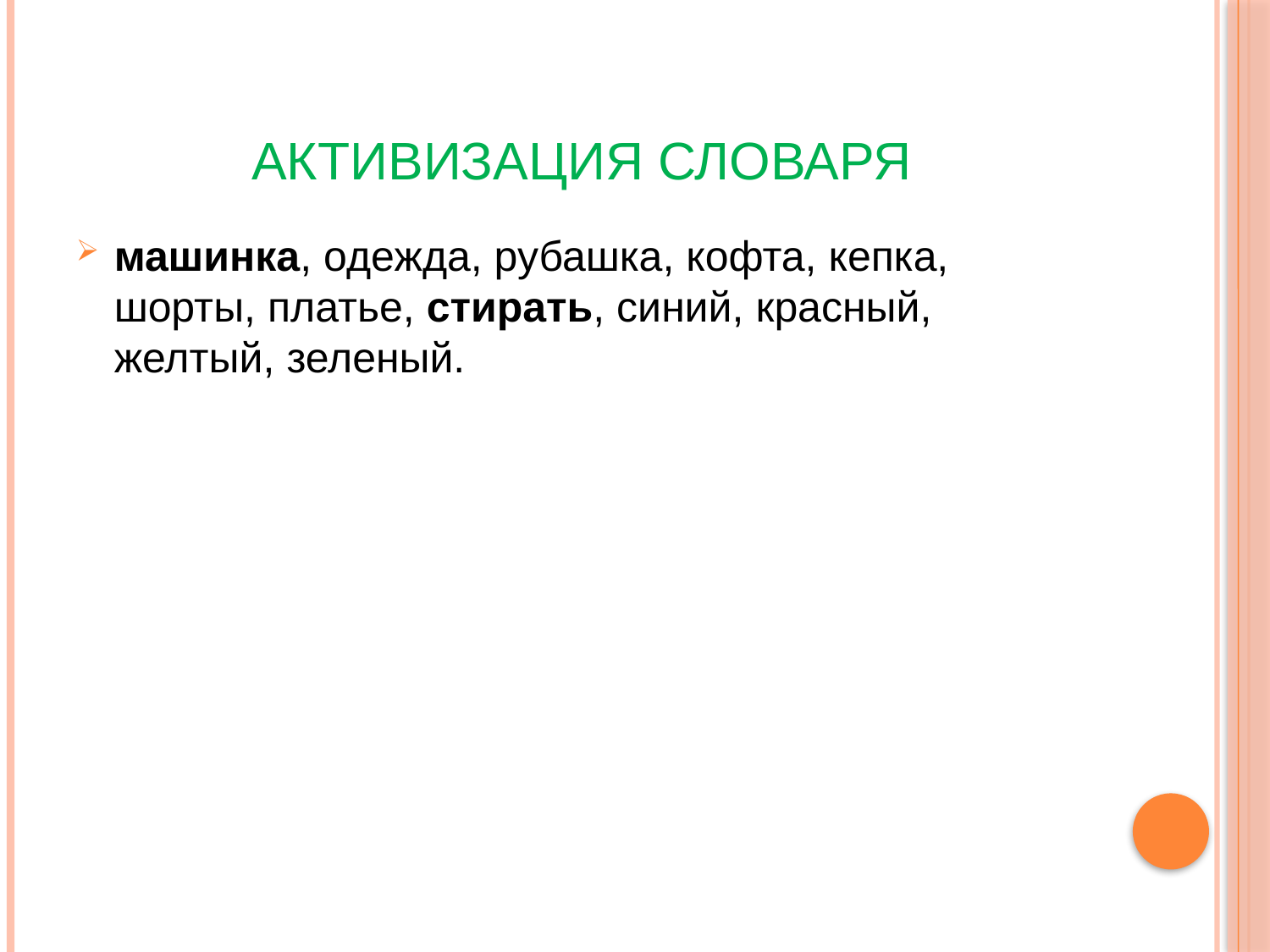

# Активизация словаря
машинка, одежда, рубашка, кофта, кепка, шорты, платье, стирать, синий, красный, желтый, зеленый.